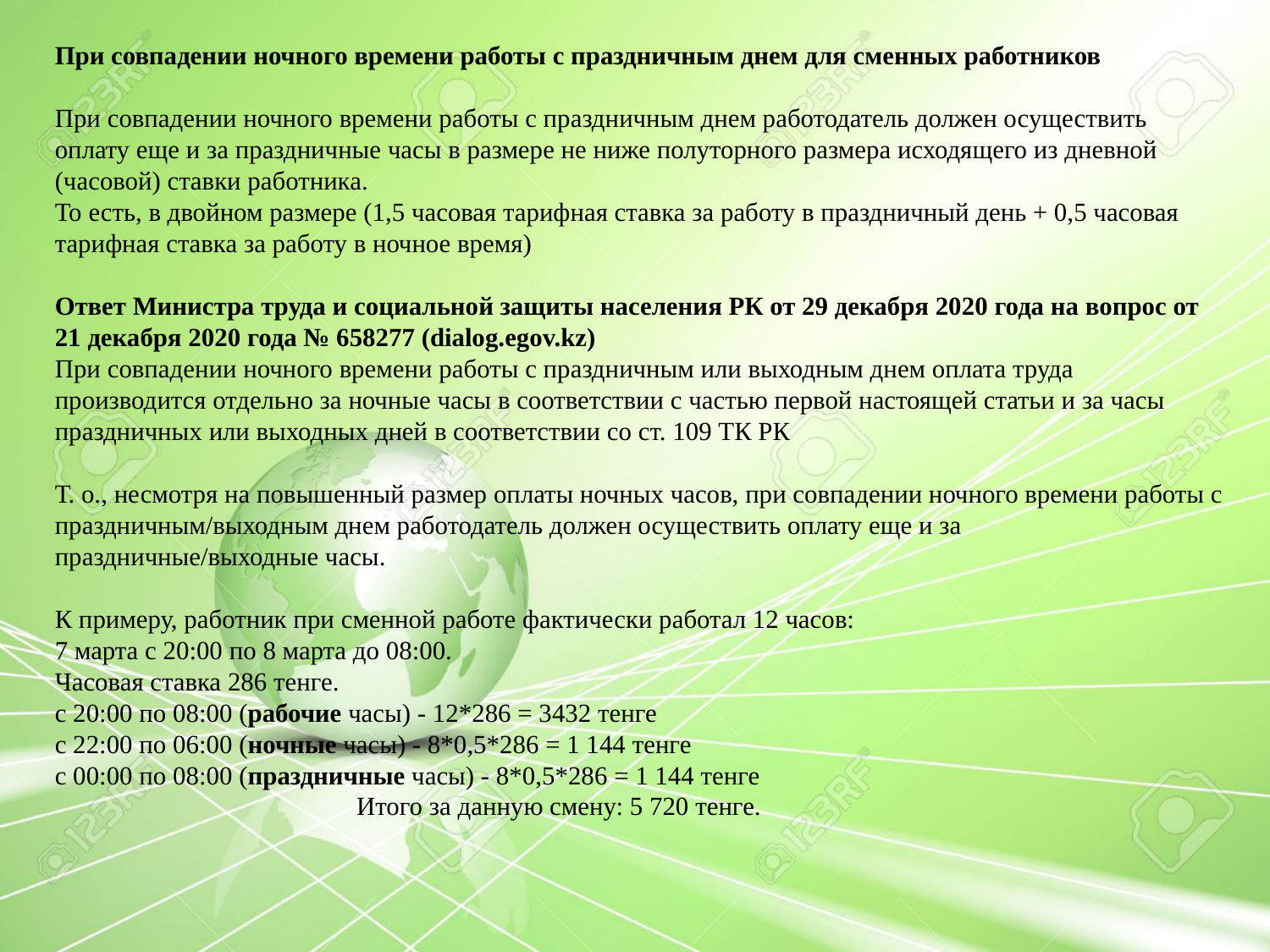

При совпадении ночного времени работы с праздничным днем для сменных работников

При совпадении ночного времени работы с праздничным днем работодатель должен осуществить
оплату еще и за праздничные часы в размере не ниже полуторного размера исходящего из дневной (часовой) ставки работника.
То есть, в двойном размере (1,5 часовая тарифная ставка за работу в праздничный день + 0,5 часовая тарифная ставка за работу в ночное время)

Ответ Министра труда и социальной защиты населения РК от 29 декабря 2020 года на вопрос от 21 декабря 2020 года № 658277 (dialog.egov.kz)
При совпадении ночного времени работы с праздничным или выходным днем оплата труда производится отдельно за ночные часы в соответствии с частью первой настоящей статьи и за часы праздничных или выходных дней в соответствии со ст. 109 ТК РК

Т. о., несмотря на повышенный размер оплаты ночных часов, при совпадении ночного времени работы с праздничным/выходным днем работодатель должен осуществить оплату еще и за праздничные/выходные часы.

К примеру, работник при сменной работе фактически работал 12 часов:
7 марта с 20:00 по 8 марта до 08:00.
Часовая ставка 286 тенге.
с 20:00 по 08:00 (рабочие часы) - 12*286 = 3432 тенге
с 22:00 по 06:00 (ночные часы) - 8*0,5*286 = 1 144 тенге
с 00:00 по 08:00 (праздничные часы) - 8*0,5*286 = 1 144 тенге
                                              Итого за данную смену: 5 720 тенге.